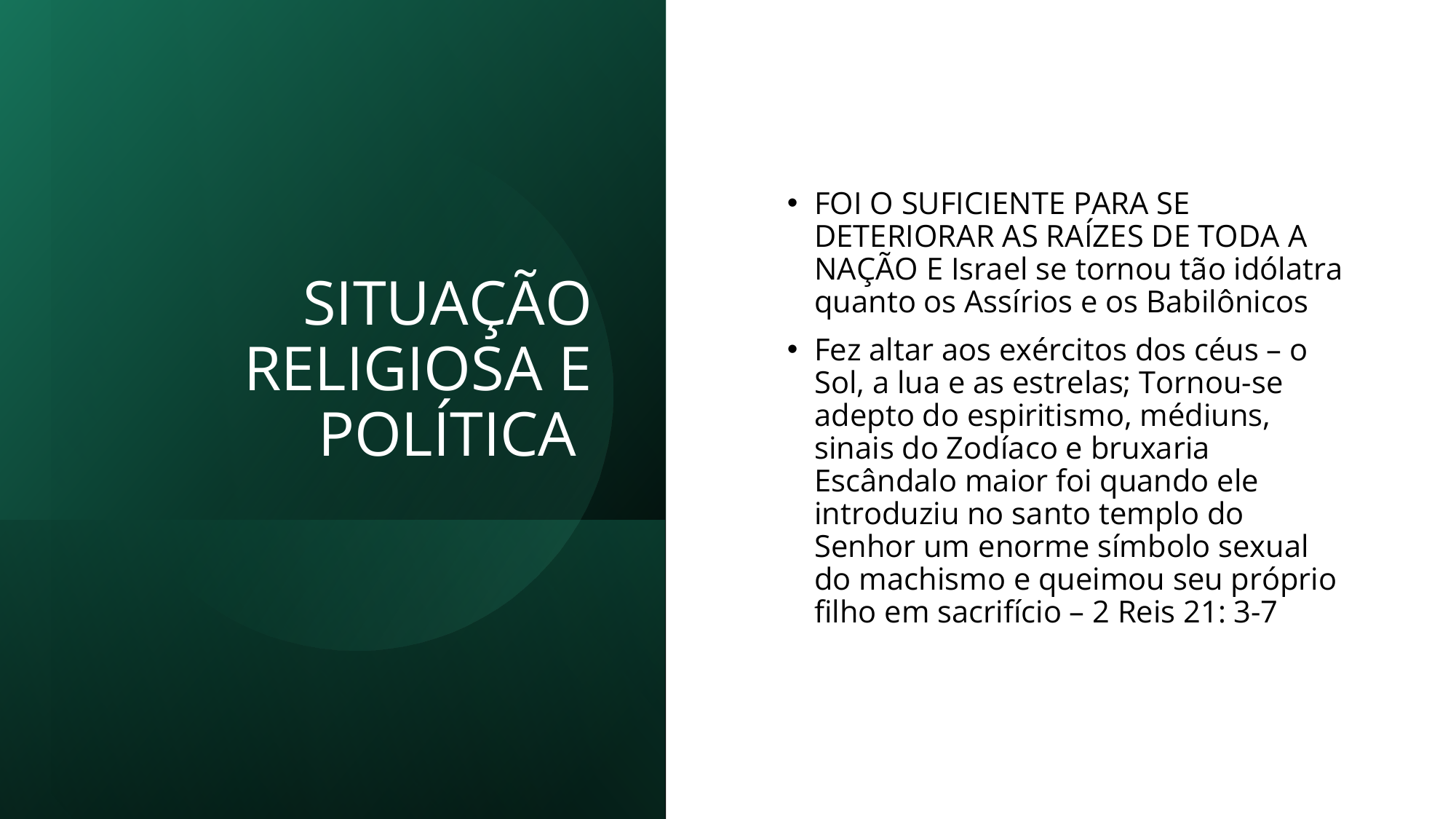

# SITUAÇÃO RELIGIOSA E POLÍTICA

FOI O SUFICIENTE PARA SE DETERIORAR AS RAÍZES DE TODA A NAÇÃO E Israel se tornou tão idólatra quanto os Assírios e os Babilônicos
Fez altar aos exércitos dos céus – o Sol, a lua e as estrelas; Tornou-se adepto do espiritismo, médiuns, sinais do Zodíaco e bruxaria Escândalo maior foi quando ele introduziu no santo templo do Senhor um enorme símbolo sexual do machismo e queimou seu próprio filho em sacrifício – 2 Reis 21: 3-7